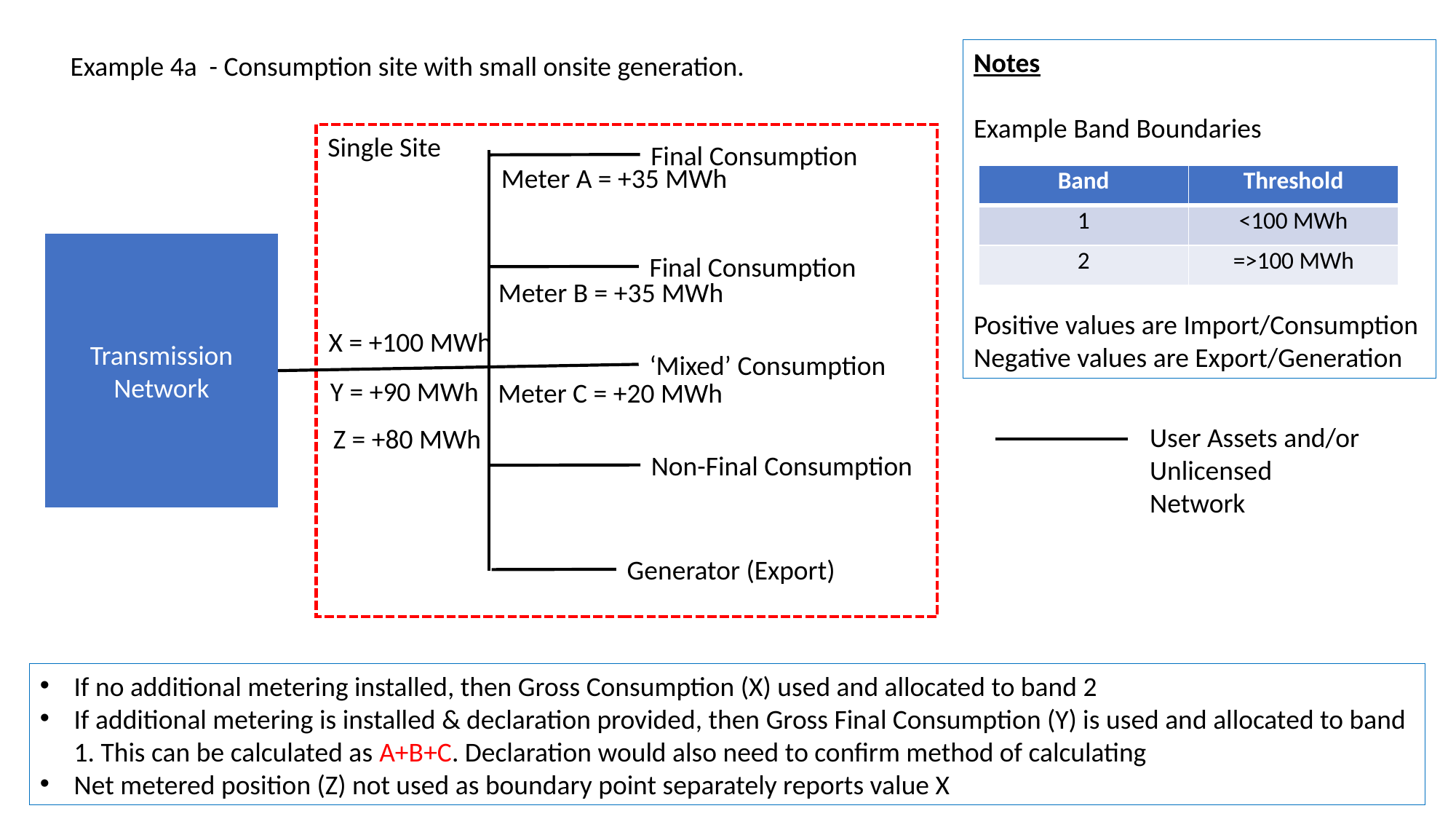

Notes

Example Band Boundaries

Positive values are Import/Consumption
Negative values are Export/Generation
Example 4a  - Consumption site with small onsite generation.

Single Site
Final Consumption
Meter A = +35 MWh
| Band | Threshold |
| --- | --- |
| 1 | <100 MWh |
| 2 | =>100 MWh |

Transmission Network

Final Consumption
Meter B = +35 MWh
X = +100 MWh
‘Mixed’ Consumption
Y = +90 MWh
Meter C = +20 MWh
User Assets and/or Unlicensed Network
Z = +80 MWh
Non-Final Consumption
Generator (Export)
If no additional metering installed, then Gross Consumption (X) used and allocated to band 2
If additional metering is installed & declaration provided, then Gross Final Consumption (Y) is used and allocated to band 1. This can be calculated as A+B+C. Declaration would also need to confirm method of calculating
Net metered position (Z) not used as boundary point separately reports value X